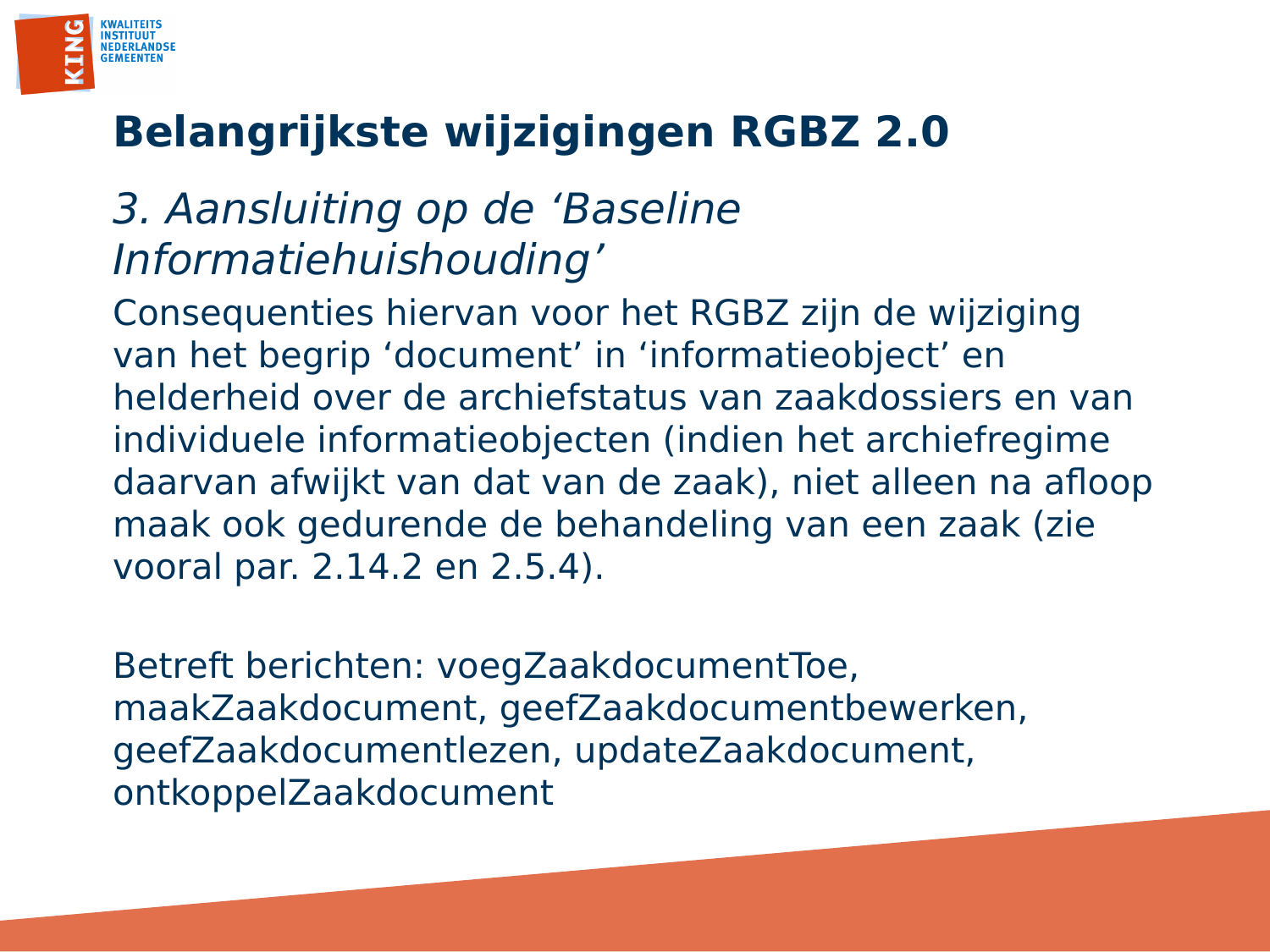

# Belangrijkste wijzigingen RGBZ 2.0
3. Aansluiting op de ‘Baseline Informatiehuishouding’
Consequenties hiervan voor het RGBZ zijn de wijziging van het begrip ‘document’ in ‘informatieobject’ en helderheid over de archiefstatus van zaakdossiers en van individuele informatieobjecten (indien het archiefregime daarvan afwijkt van dat van de zaak), niet alleen na afloop maak ook gedurende de behandeling van een zaak (zie vooral par. 2.14.2 en 2.5.4).

Betreft berichten: voegZaakdocumentToe, maakZaakdocument, geefZaakdocumentbewerken, geefZaakdocumentlezen, updateZaakdocument, ontkoppelZaakdocument